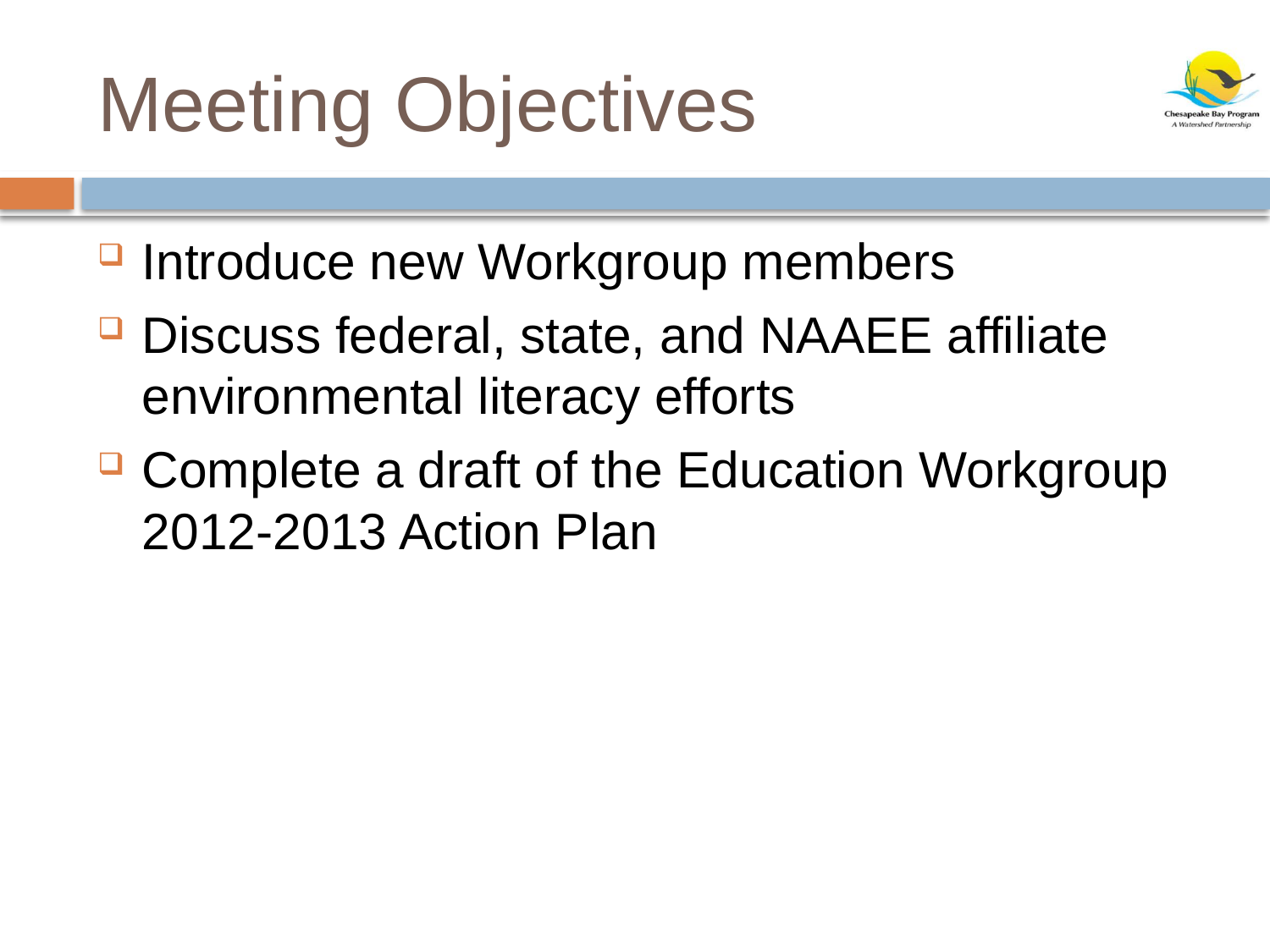

# Meeting Objectives
Introduce new Workgroup members
Discuss federal, state, and NAAEE affiliate environmental literacy efforts
Complete a draft of the Education Workgroup 2012-2013 Action Plan